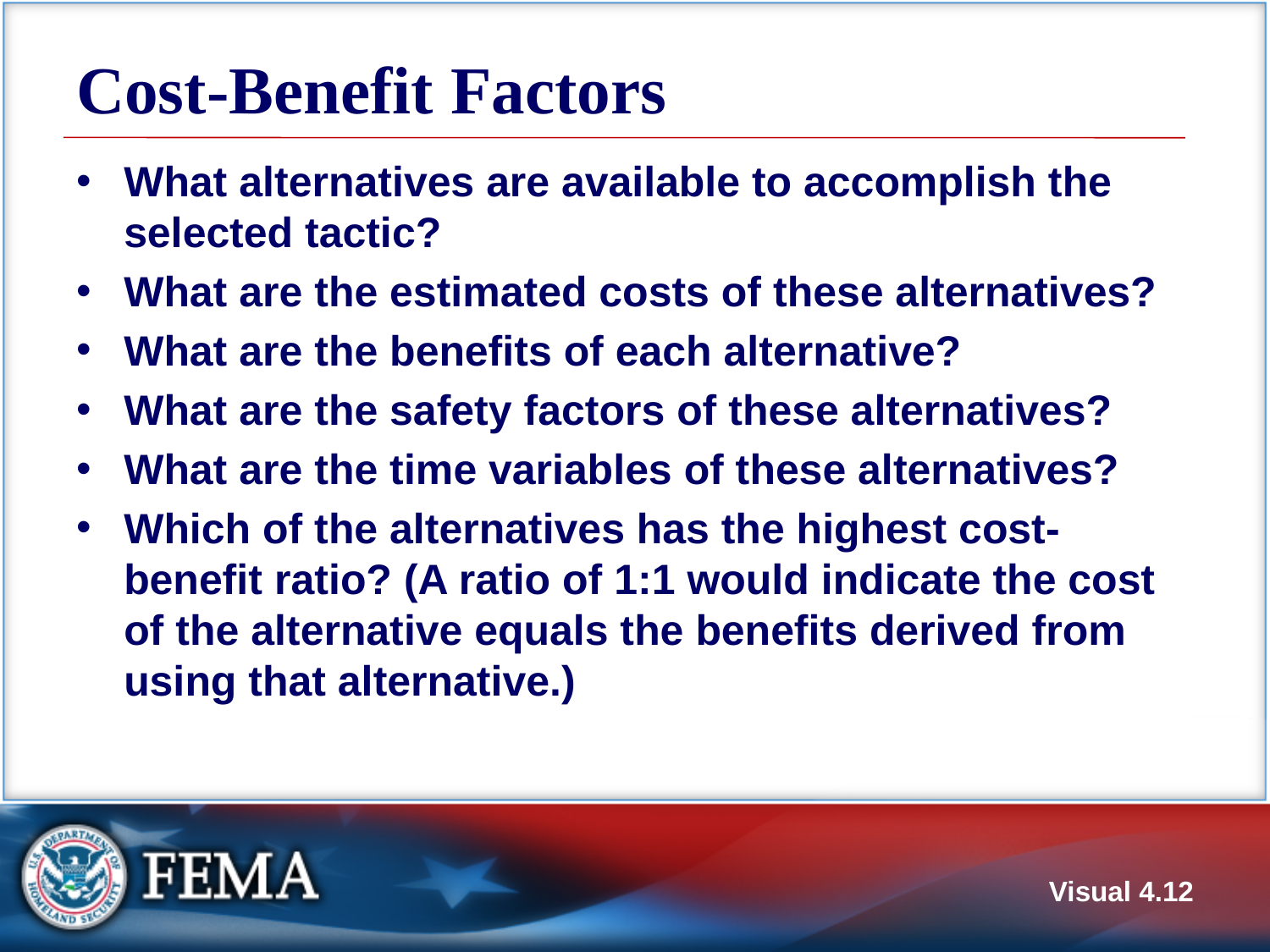

# Cost-Benefit Factors
What alternatives are available to accomplish the selected tactic?
What are the estimated costs of these alternatives?
What are the benefits of each alternative?
What are the safety factors of these alternatives?
What are the time variables of these alternatives?
Which of the alternatives has the highest cost-benefit ratio? (A ratio of 1:1 would indicate the cost of the alternative equals the benefits derived from using that alternative.)
Visual 4.12